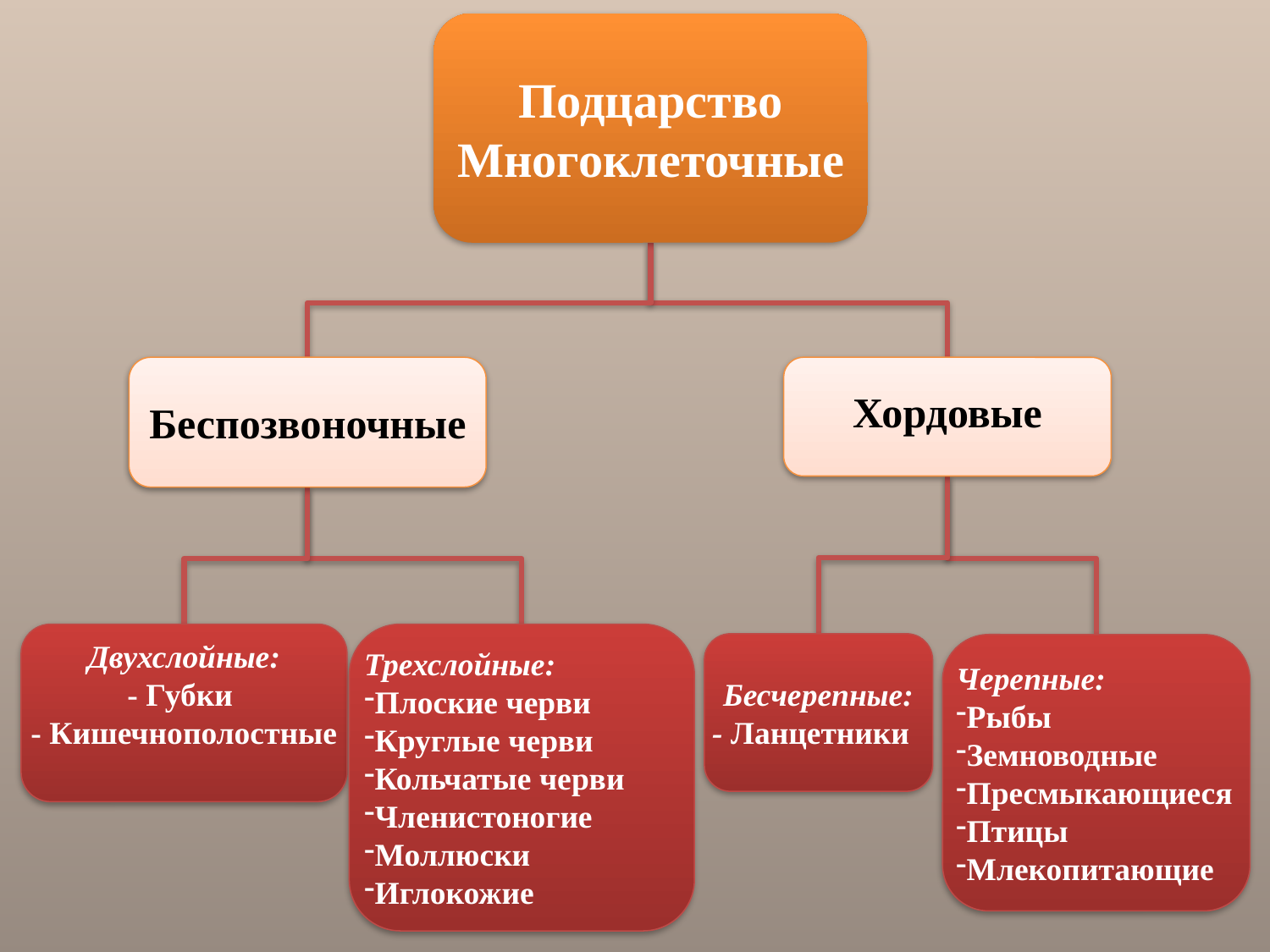

Подцарство
Многоклеточные
Беспозвоночные
Хордовые

Двухслойные:
- Губки
- Кишечнополостные

Трехслойные:
Плоские черви
Круглые черви
Кольчатые черви
Членистоногие
Моллюски
Иглокожие
Бесчерепные:
- Ланцетники
Черепные:
Рыбы
Земноводные
Пресмыкающиеся
Птицы
Млекопитающие